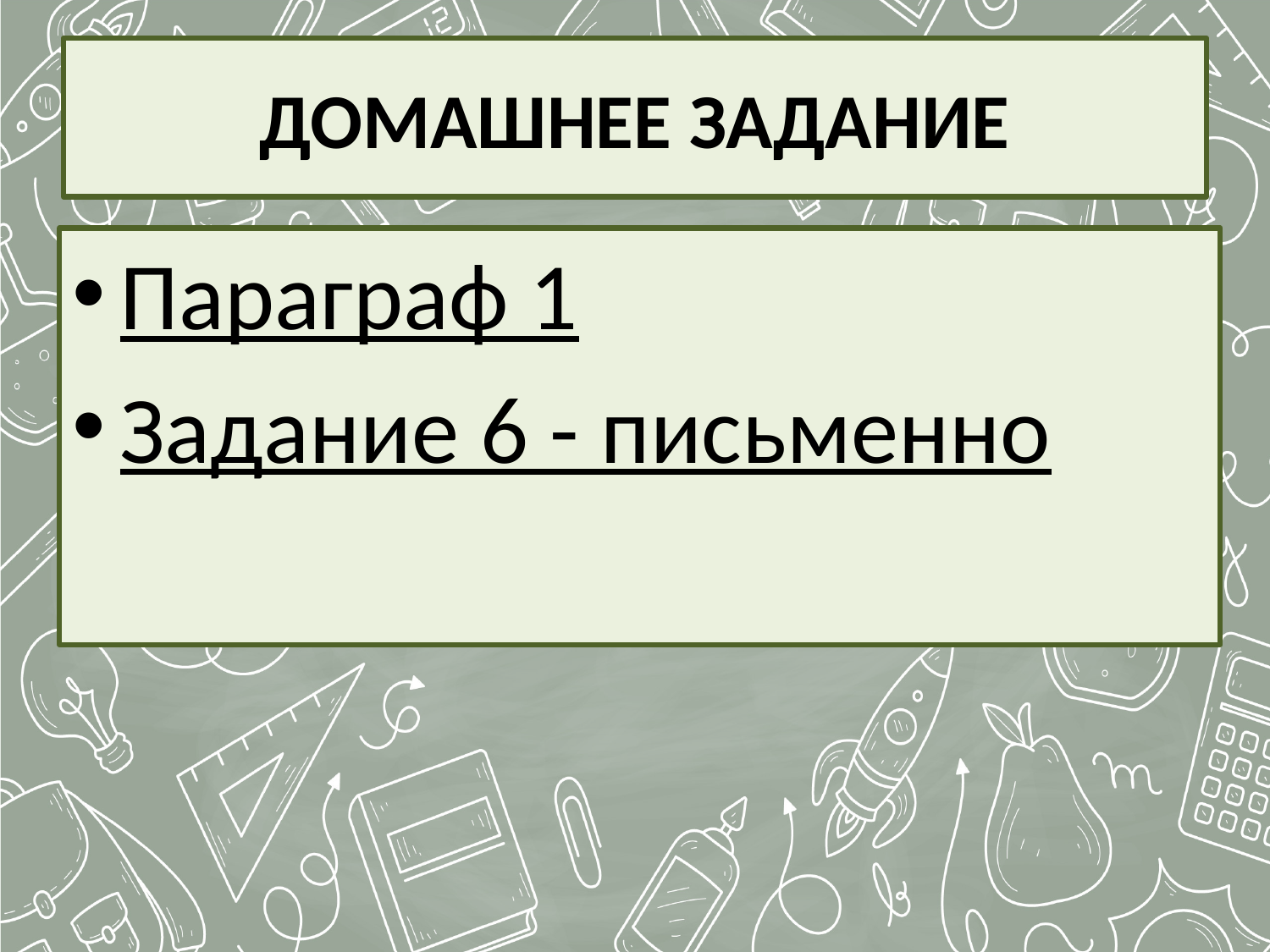

# ДОМАШНЕЕ ЗАДАНИЕ
Параграф 1
Задание 6 - письменно